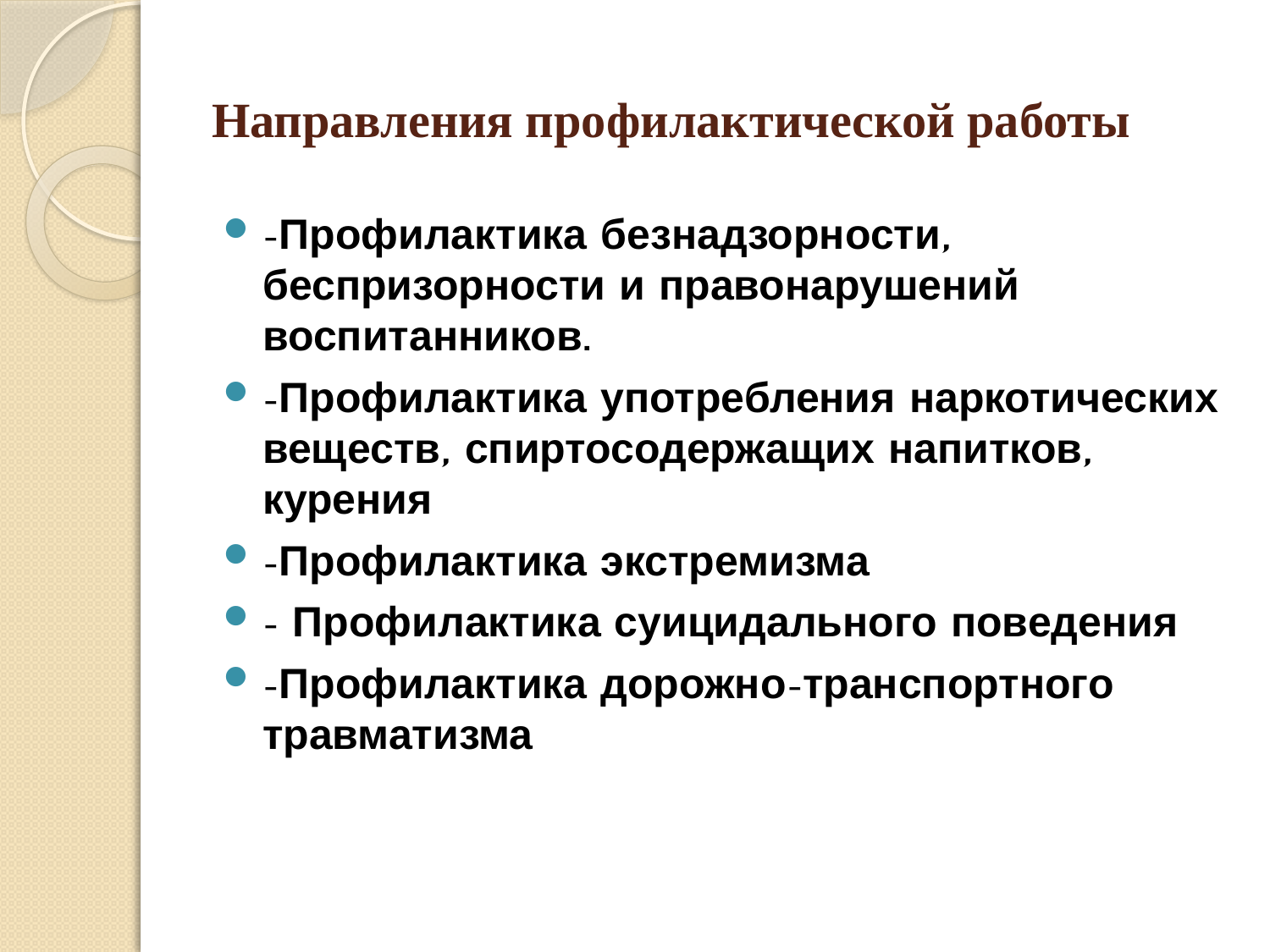

# Направления профилактической работы
-Профилактика безнадзорности, беспризорности и правонарушений воспитанников.
-Профилактика употребления наркотических веществ, спиртосодержащих напитков, курения
-Профилактика экстремизма
- Профилактика суицидального поведения
-Профилактика дорожно-транспортного травматизма